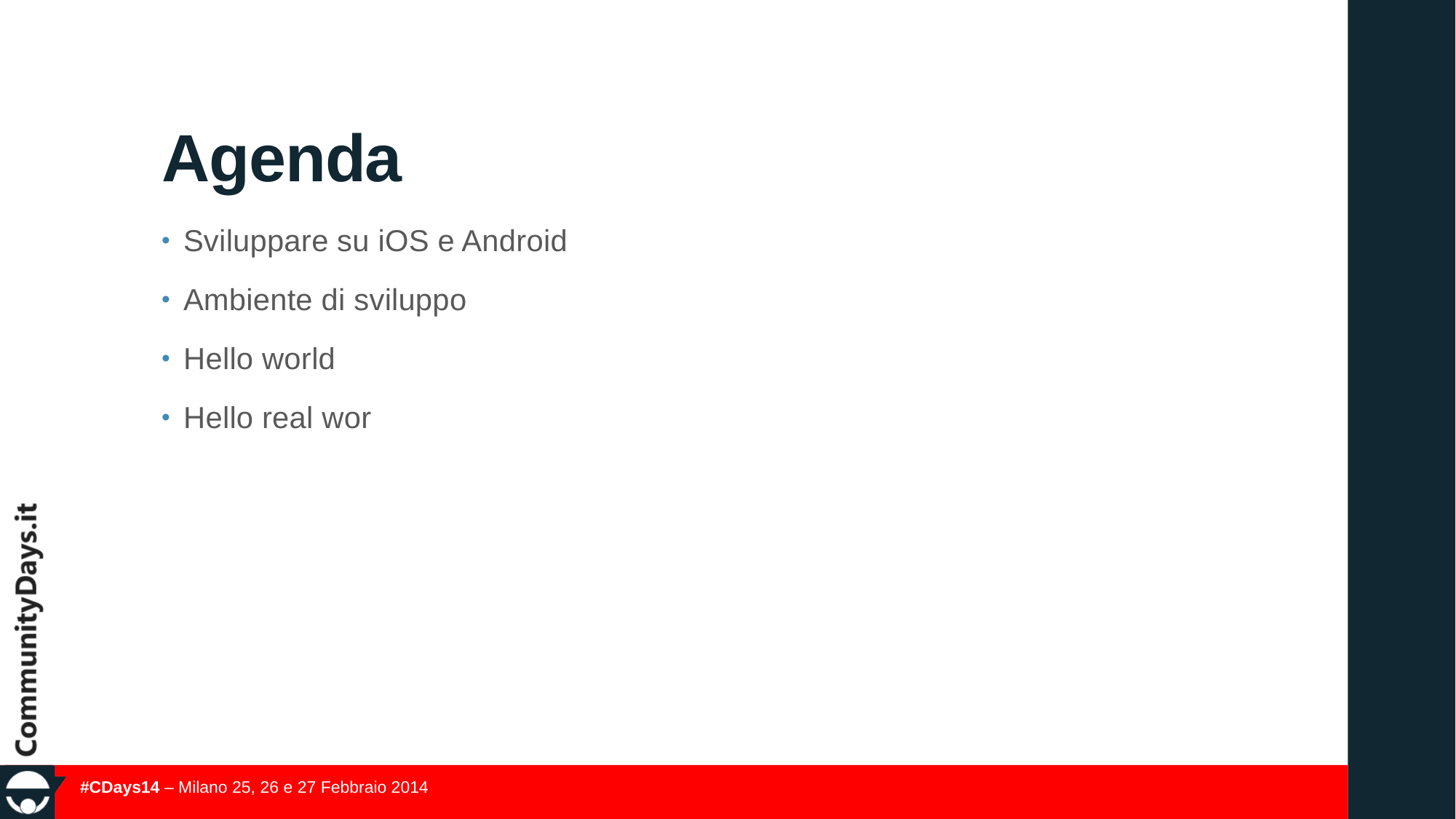

# Agenda
Sviluppare su iOS e Android
Ambiente di sviluppo
Hello world
Hello real wor